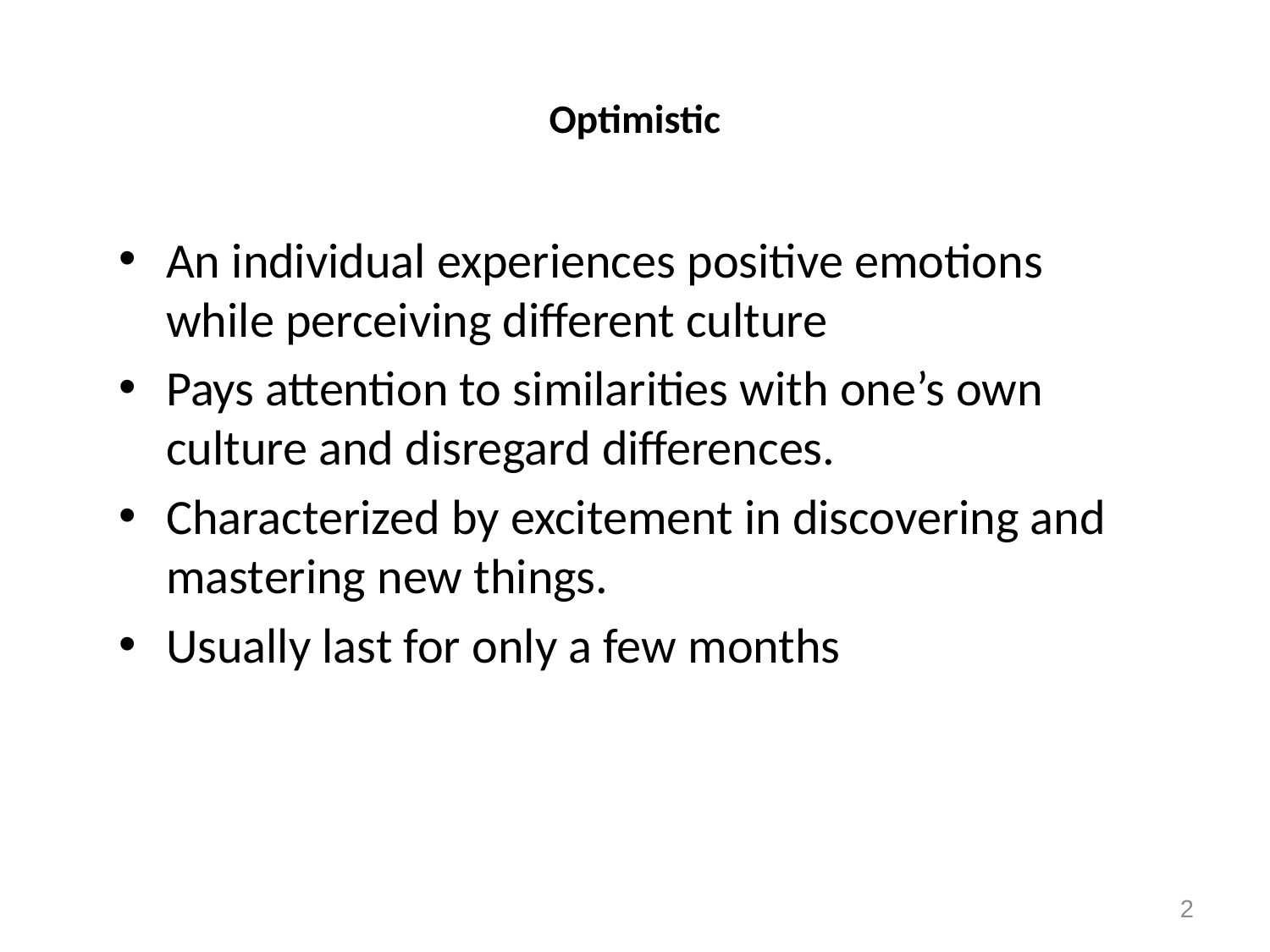

# Optimistic
An individual experiences positive emotions while perceiving different culture
Pays attention to similarities with one’s own culture and disregard differences.
Characterized by excitement in discovering and mastering new things.
Usually last for only a few months
2